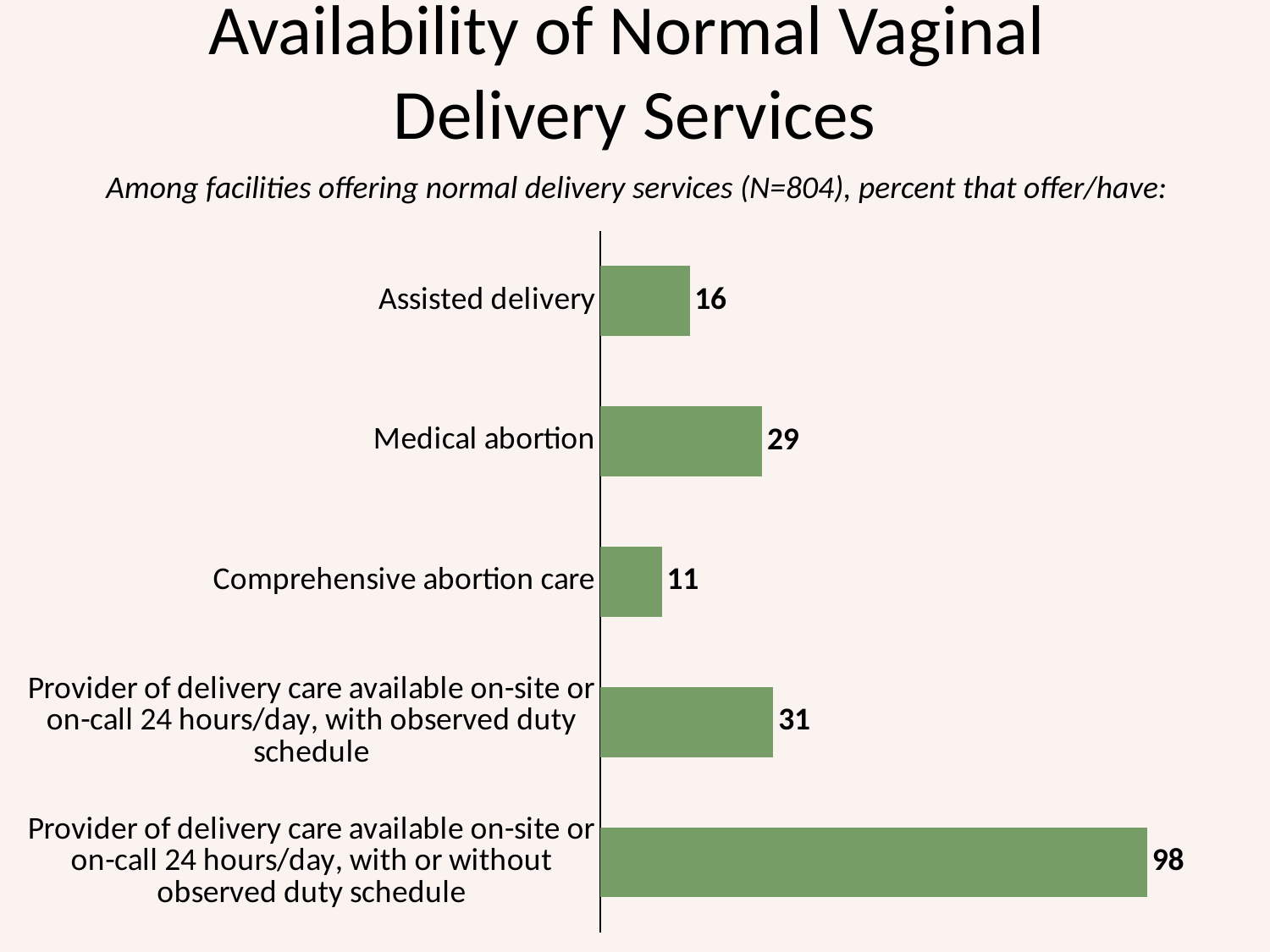

Availability of Normal Vaginal
Delivery Services
Among facilities offering normal delivery services (N=804), percent that offer/have:

### Chart

| Category | Series 1 |
|---|---|
| Provider of delivery care available on-site or on-call 24 hours/day, with or without observed duty schedule | 98.0 |
| Provider of delivery care available on-site or on-call 24 hours/day, with observed duty schedule | 31.0 |
| Comprehensive abortion care | 11.0 |
| Medical abortion | 29.0 |
| Assisted delivery | 16.0 |